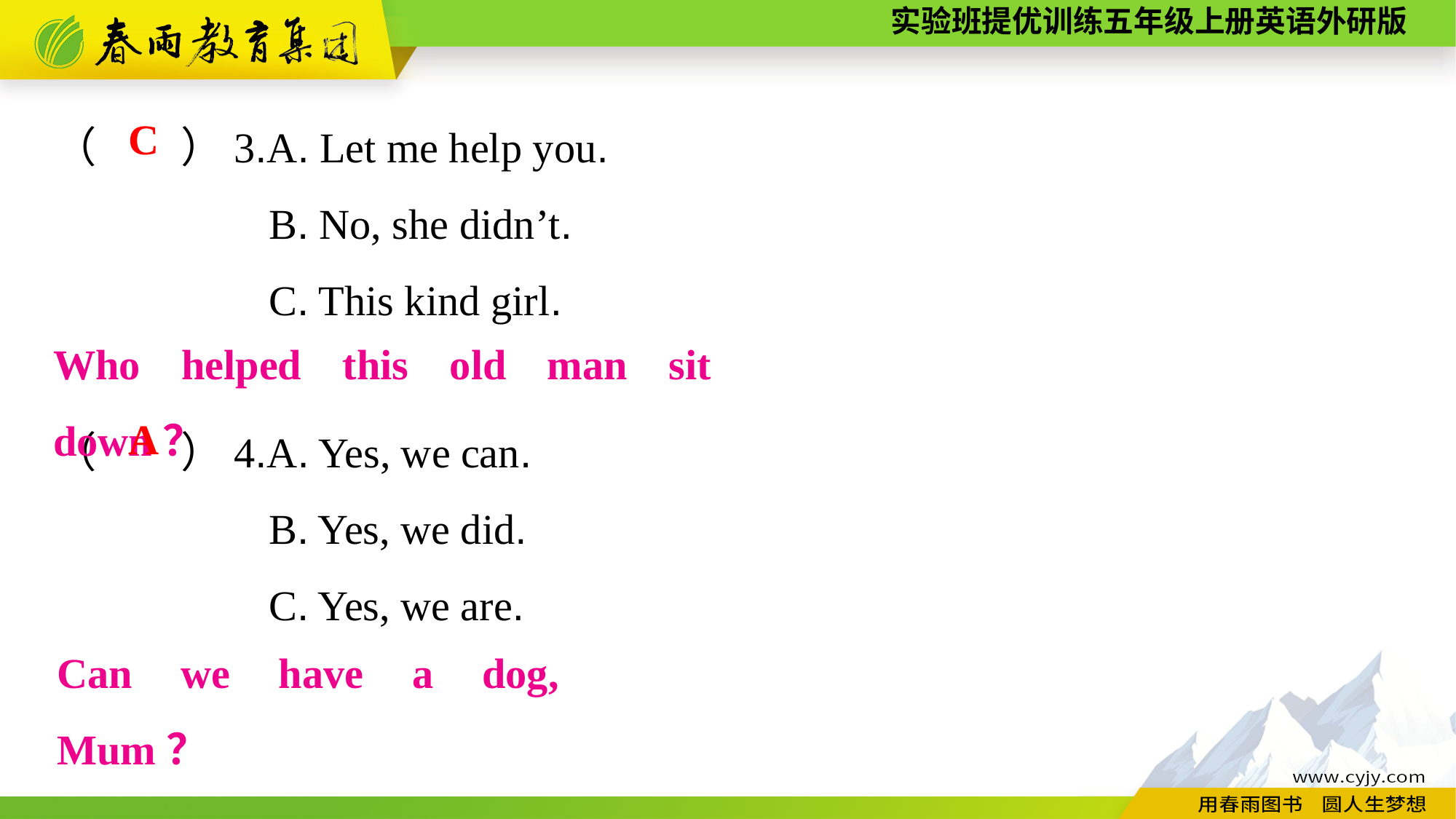

（　　）3.A. Let me help you.
B. No, she didn’t.
C. This kind girl.

（　　）4.A. Yes, we can.
B. Yes, we did.
C. Yes, we are.
C
Who helped this old man sit down？
A
Can we have a dog, Mum？